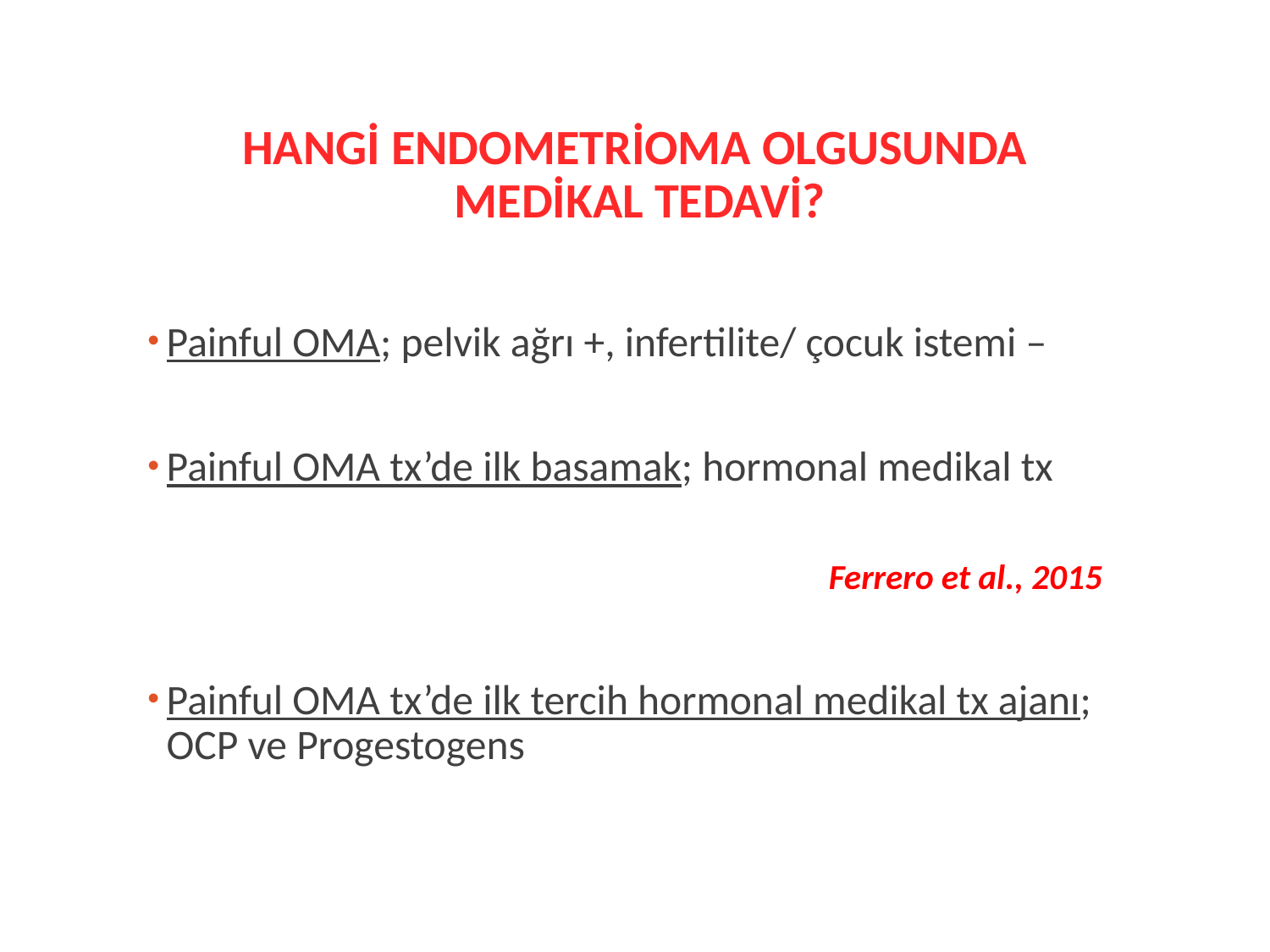

# HANGİ ENDOMETRİOMA OLGUSUNDA MEDİKAL TEDAVİ?

Painful OMA; pelvik ağrı +, infertilite/ çocuk istemi –

Painful OMA tx’de ilk basamak; hormonal medikal tx
                                                                        Ferrero et al., 2015

Painful OMA tx’de ilk tercih hormonal medikal tx ajanı; OCP ve Progestogens